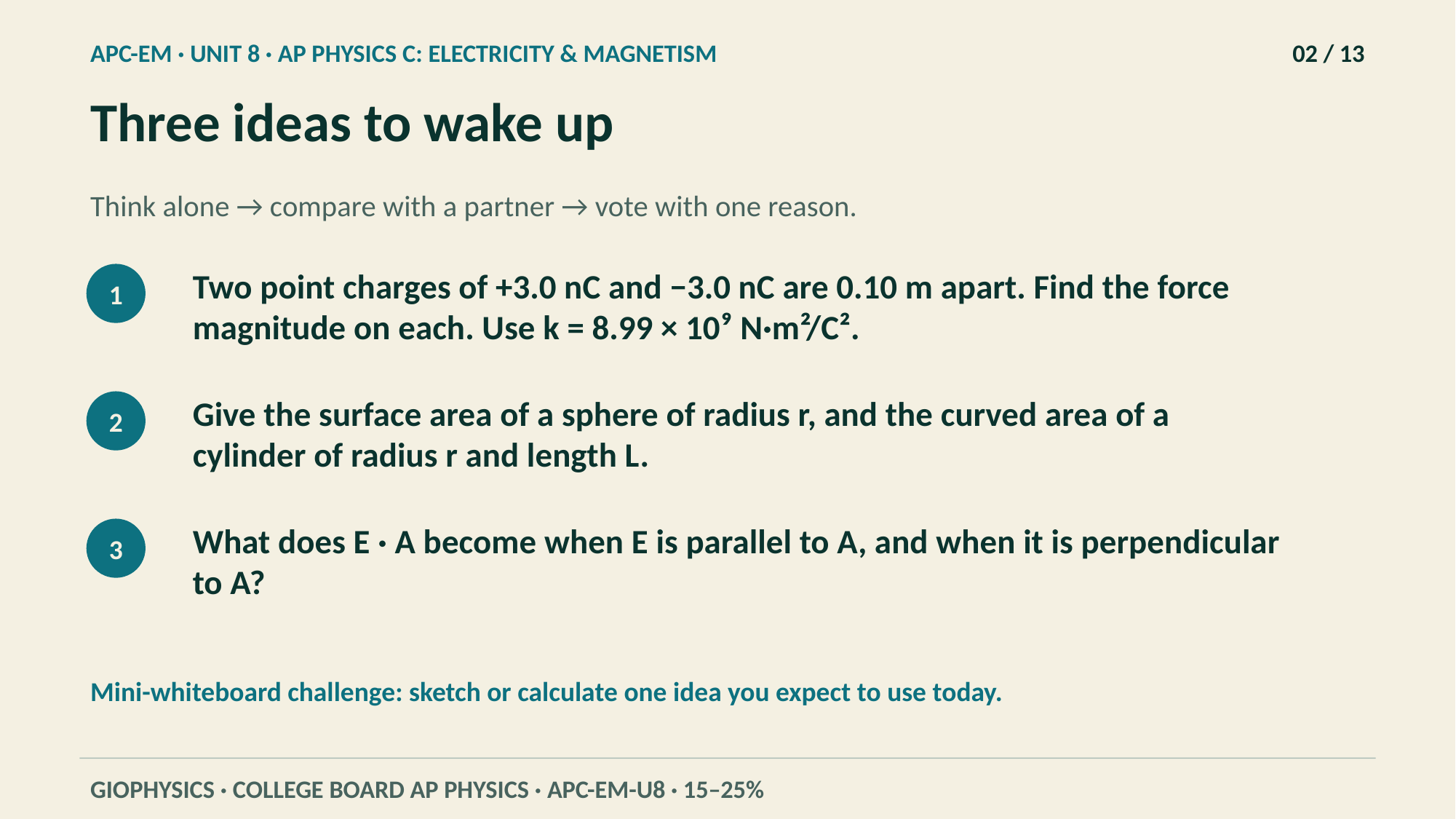

APC-EM · UNIT 8 · AP PHYSICS C: ELECTRICITY & MAGNETISM
02 / 13
Three ideas to wake up
Think alone → compare with a partner → vote with one reason.
Two point charges of +3.0 nC and −3.0 nC are 0.10 m apart. Find the force magnitude on each. Use k = 8.99 × 10⁹ N·m²/C².

1
Give the surface area of a sphere of radius r, and the curved area of a cylinder of radius r and length L.

2
What does E · A become when E is parallel to A, and when it is perpendicular to A?

3
Mini-whiteboard challenge: sketch or calculate one idea you expect to use today.

GIOPHYSICS · COLLEGE BOARD AP PHYSICS · APC-EM-U8 · 15–25%